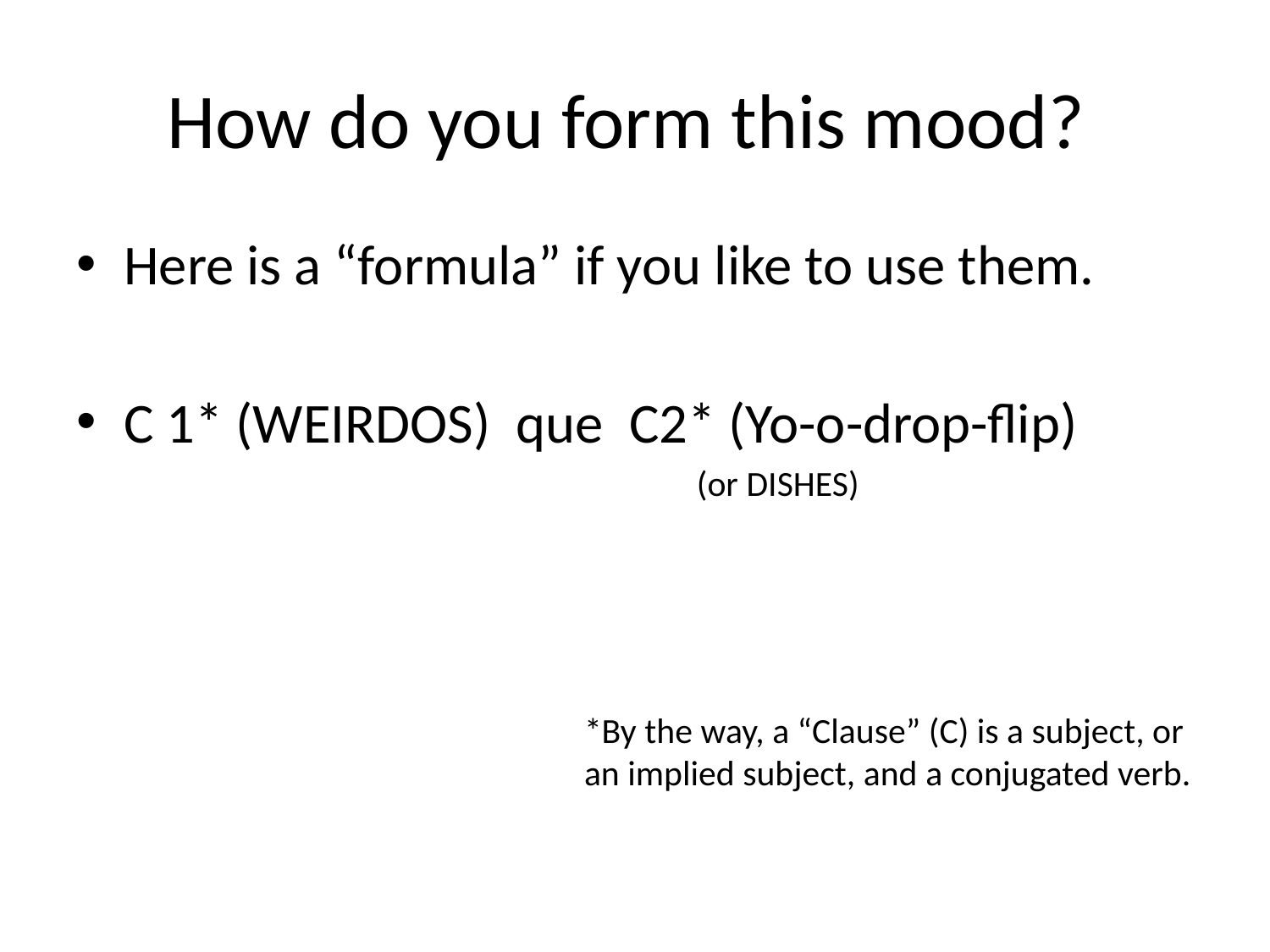

# How do you form this mood?
Here is a “formula” if you like to use them.

C 1* (WEIRDOS)  que  C2* (Yo-o-drop-flip)
              (or DISHES)

*By the way, a “Clause” (C) is a subject, or an implied subject, and a conjugated verb.